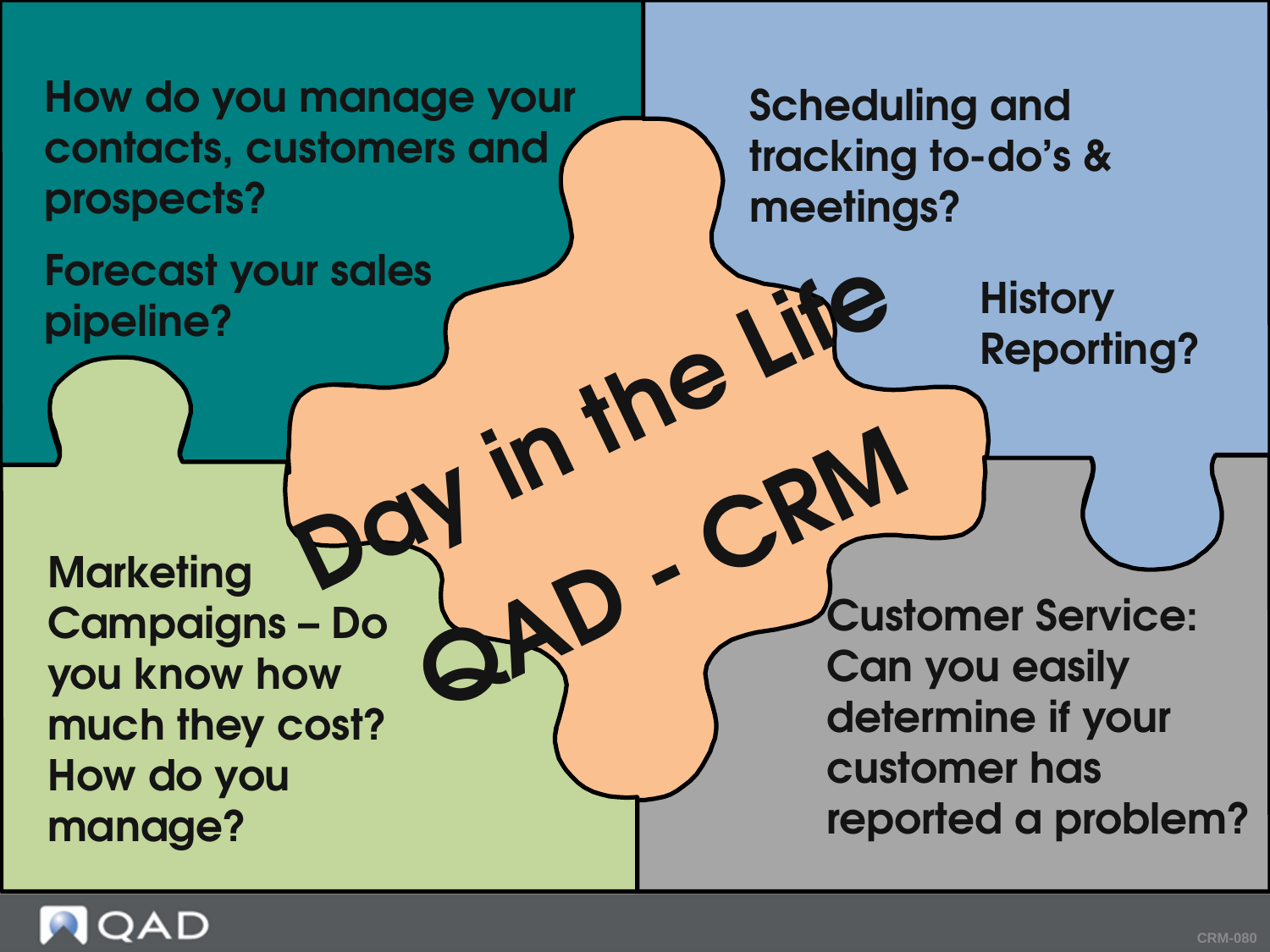

How do you manage your contacts, customers and prospects?
Forecast your sales pipeline?
Scheduling and tracking to-do’s & meetings?

History Reporting?
Day in the Life
QAD - CRM

Marketing Campaigns – Do you know how much they cost?  How do you manage?
Customer Service:  Can you easily determine if your customer has reported a problem?
CRM-080